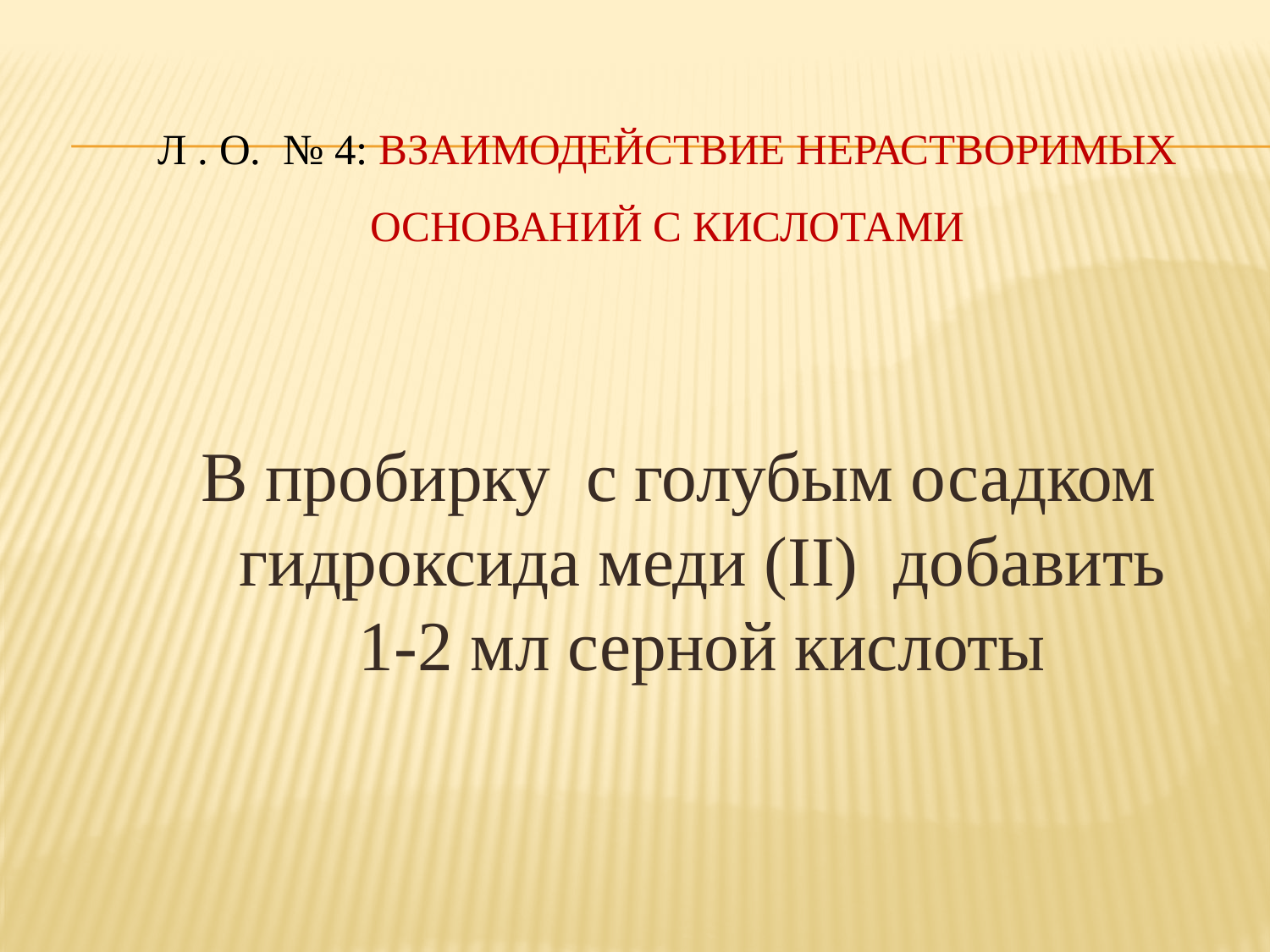

# Л . О.  № 4: взаимодействие нерастворимых оснований с кислотами

В пробирку  с голубым осадком гидроксида меди (II)  добавить 1-2 мл серной кислоты